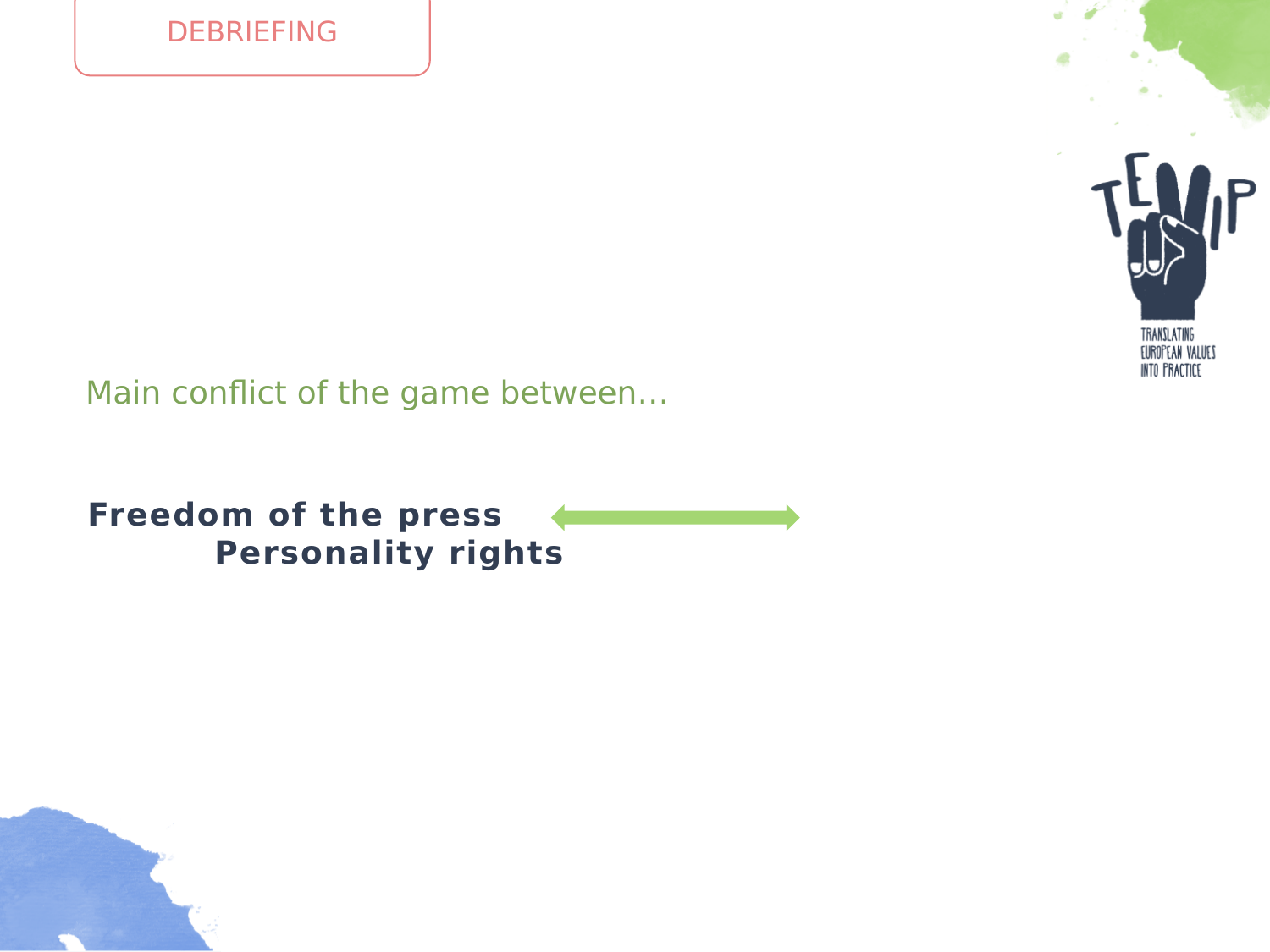

DEBRIEFING
Main conflict of the game between…

Freedom of the press						Personality rights